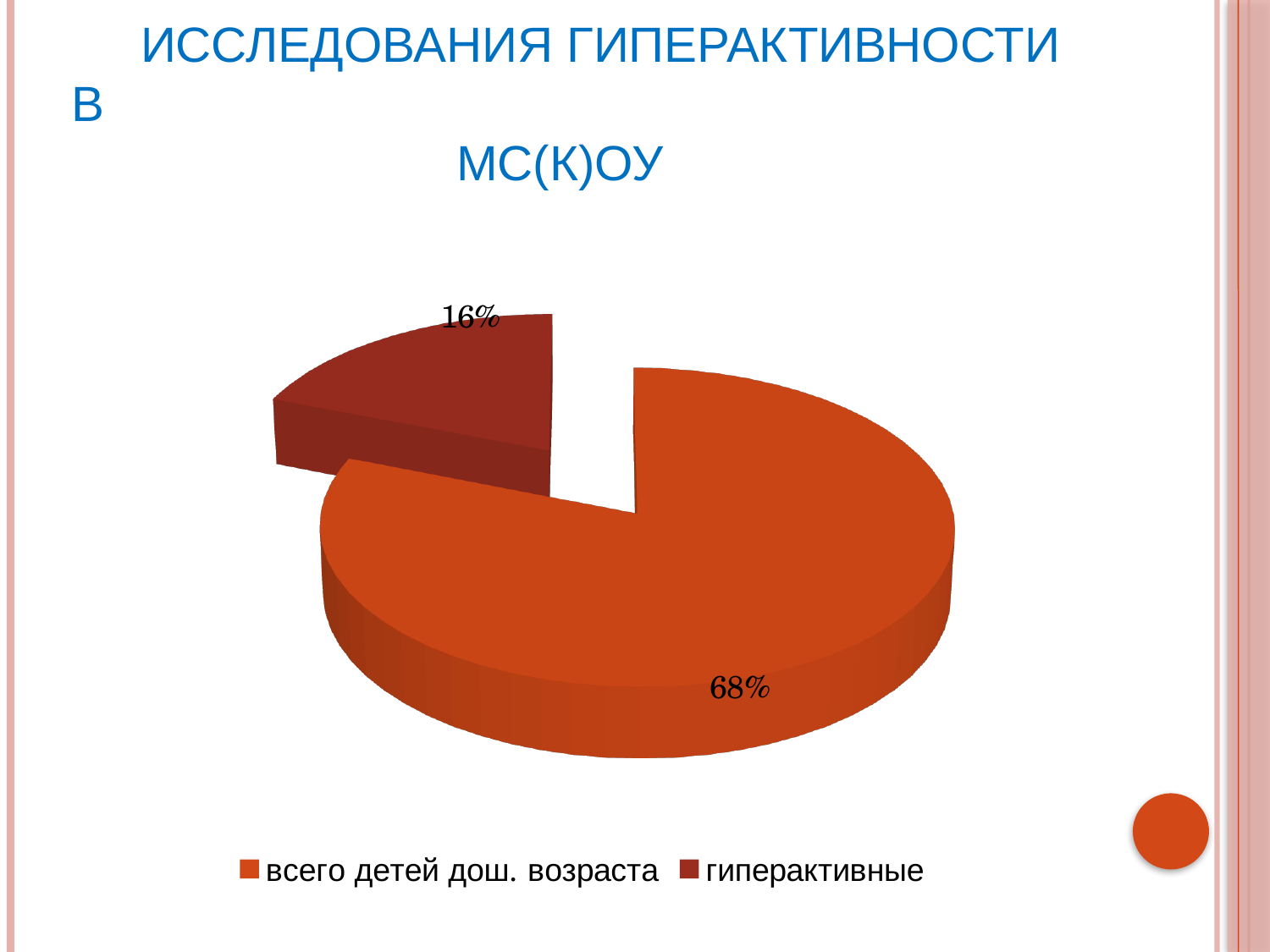

# Результаты  диагностического исследования гиперактивности в МС(К)ОУ

[unsupported chart]